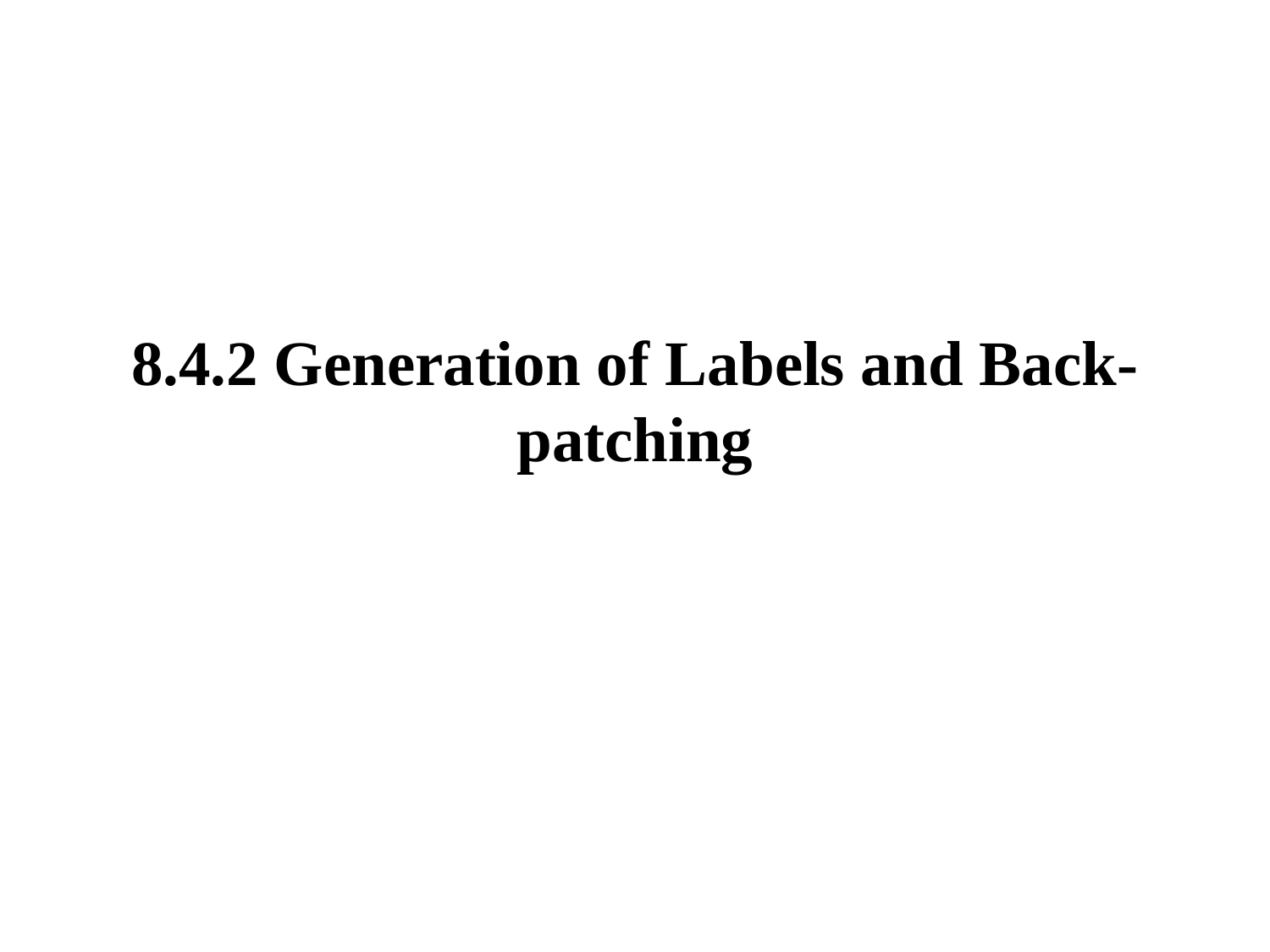

# 8.4.2 Generation of Labels and Back-patching